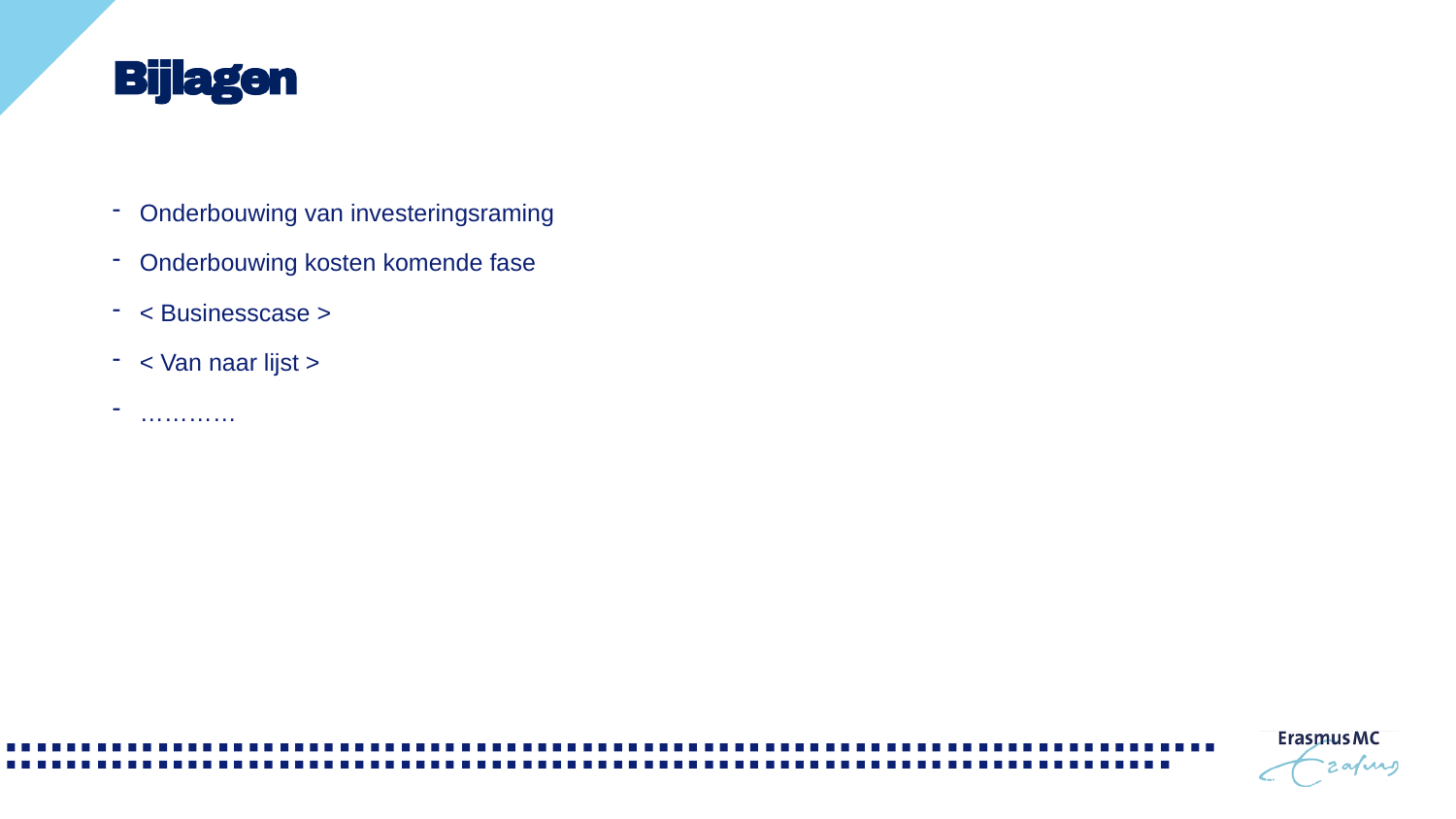

Bijlagen
Onderbouwing van investeringsraming
Onderbouwing kosten komende fase
< Businesscase >
< Van naar lijst >
…………